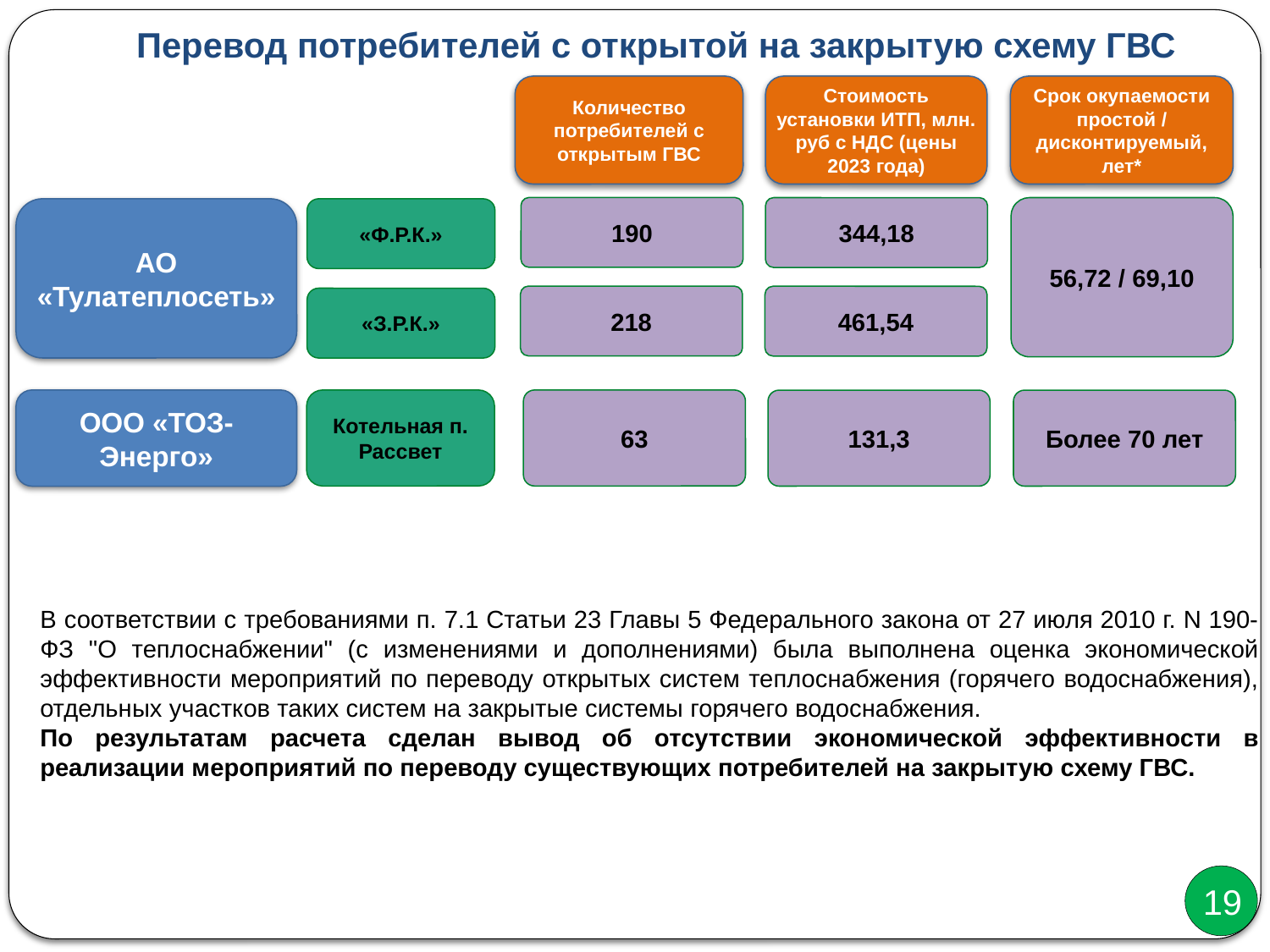

Перевод потребителей с открытой на закрытую схему ГВС
Количество потребителей с открытым ГВС
Стоимость установки ИТП, млн. руб с НДС (цены 2023 года)
Срок окупаемости простой / дисконтируемый, лет*
190
56,72 / 69,10
344,18
АО «Тулатеплосеть»
«Ф.Р.К.»
218
461,54
«З.Р.К.»
ООО «ТОЗ-Энерго»
Котельная п. Рассвет
63
131,3
Более 70 лет
В соответствии с требованиями п. 7.1 Статьи 23 Главы 5 Федерального закона от 27 июля 2010 г. N 190-ФЗ "О теплоснабжении" (с изменениями и дополнениями) была выполнена оценка экономической эффективности мероприятий по переводу открытых систем теплоснабжения (горячего водоснабжения), отдельных участков таких систем на закрытые системы горячего водоснабжения.
По результатам расчета сделан вывод об отсутствии экономической эффективности в реализации мероприятий по переводу существующих потребителей на закрытую схему ГВС.

19